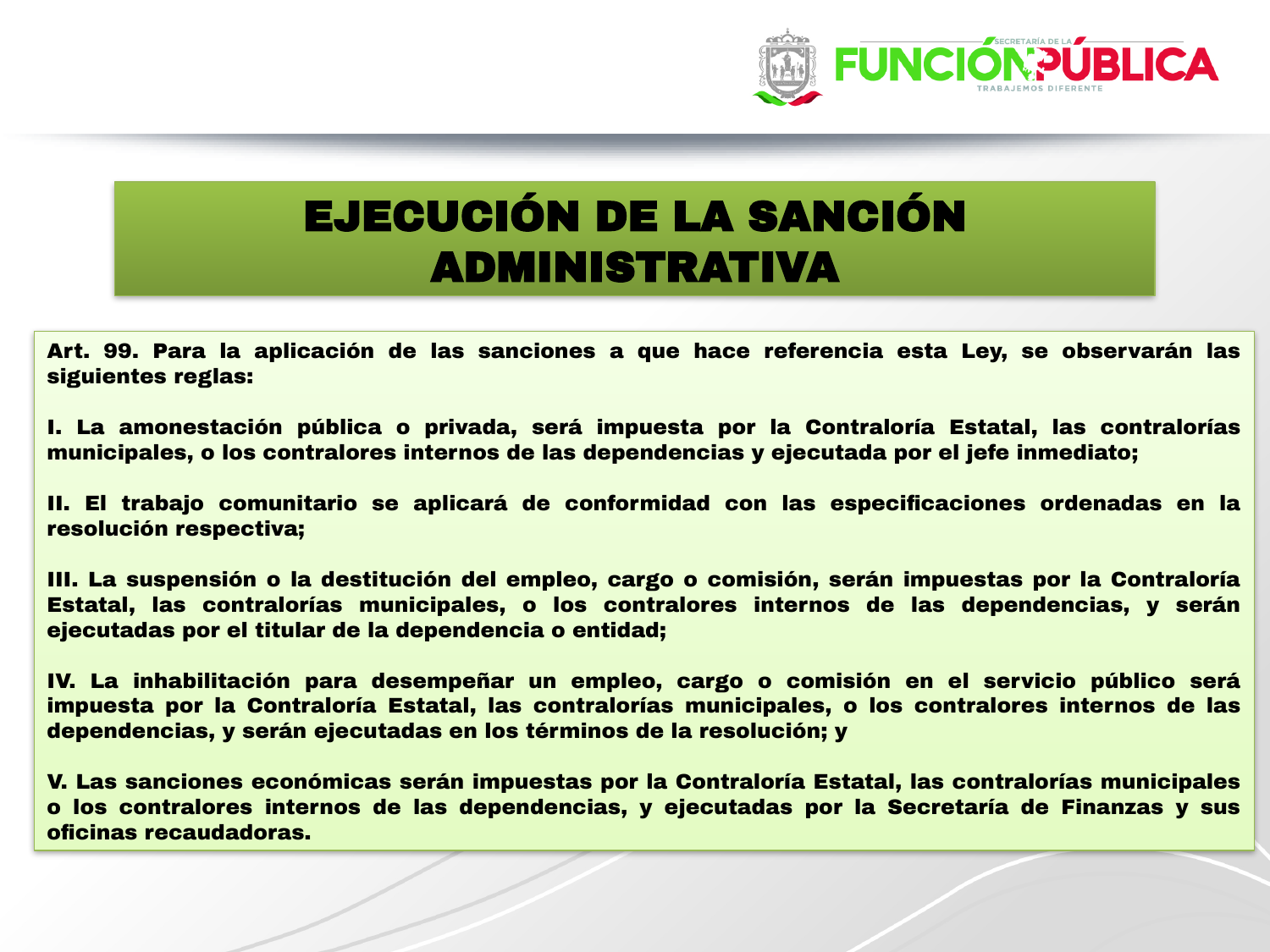

EJECUCIÓN DE LA SANCIÓN ADMINISTRATIVA
Art. 99. Para la aplicación de las sanciones a que hace referencia esta Ley, se observarán las siguientes reglas:

I. La amonestación pública o privada, será impuesta por la Contraloría Estatal, las contralorías municipales, o los contralores internos de las dependencias y ejecutada por el jefe inmediato;

II. El trabajo comunitario se aplicará de conformidad con las especificaciones ordenadas en la resolución respectiva;

III. La suspensión o la destitución del empleo, cargo o comisión, serán impuestas por la Contraloría Estatal, las contralorías municipales, o los contralores internos de las dependencias, y serán ejecutadas por el titular de la dependencia o entidad;

IV. La inhabilitación para desempeñar un empleo, cargo o comisión en el servicio público será impuesta por la Contraloría Estatal, las contralorías municipales, o los contralores internos de las dependencias, y serán ejecutadas en los términos de la resolución; y

V. Las sanciones económicas serán impuestas por la Contraloría Estatal, las contralorías municipales o los contralores internos de las dependencias, y ejecutadas por la Secretaría de Finanzas y sus oficinas recaudadoras.